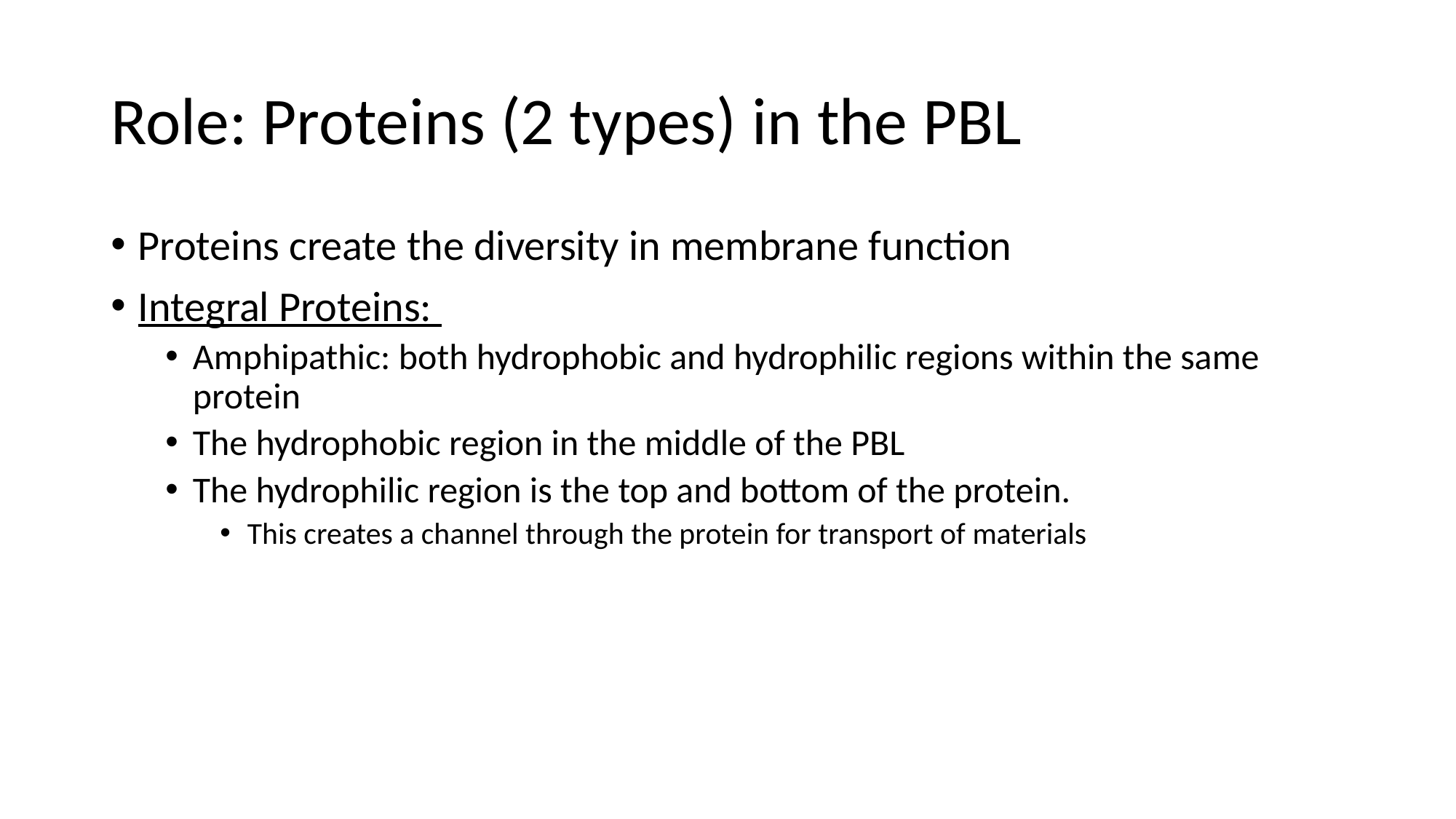

# Role: Proteins (2 types) in the PBL
Proteins create the diversity in membrane function
Integral Proteins:
Amphipathic: both hydrophobic and hydrophilic regions within the same protein
The hydrophobic region in the middle of the PBL
The hydrophilic region is the top and bottom of the protein.
This creates a channel through the protein for transport of materials